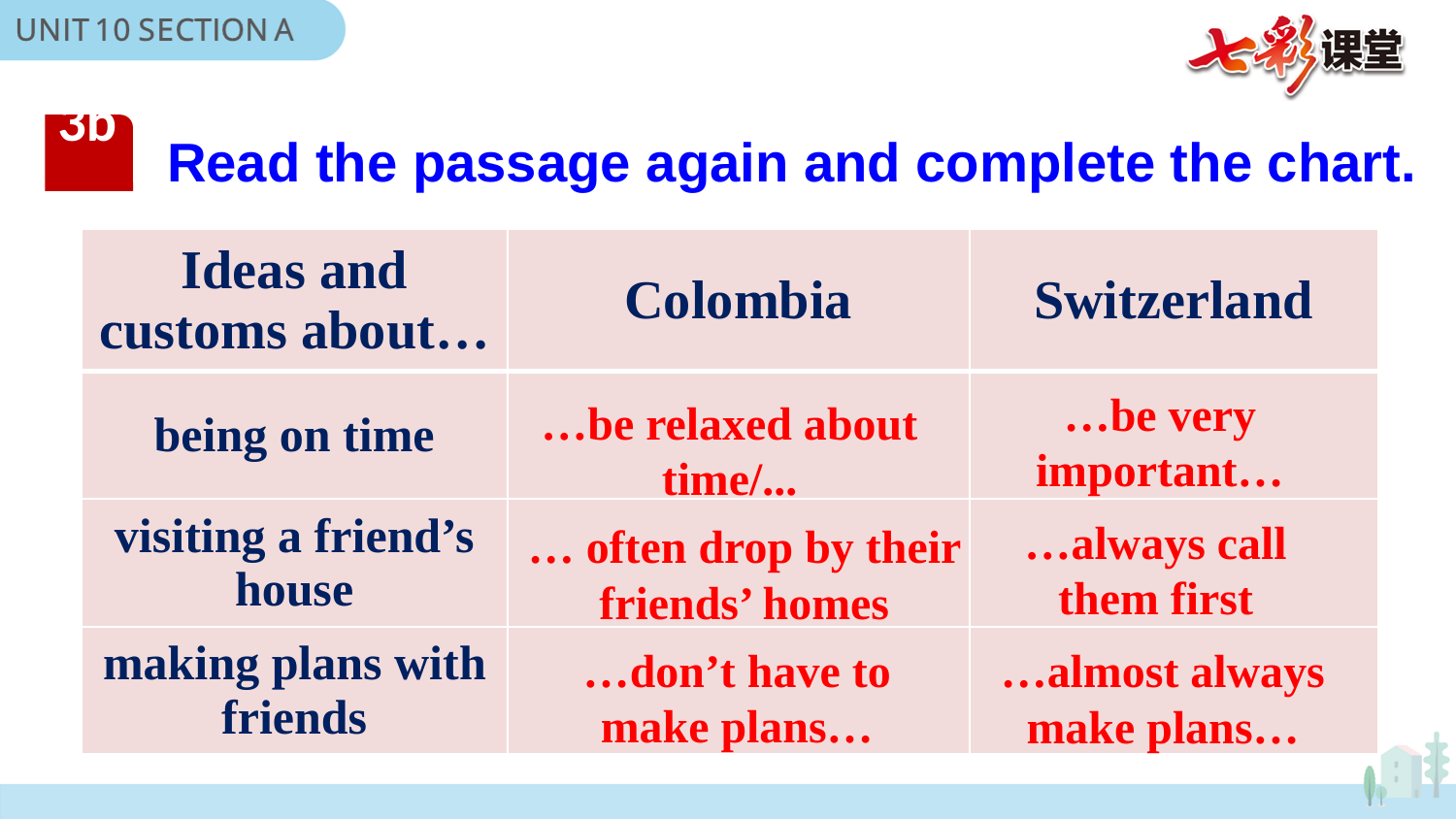

3b
Read the passage again and complete the chart.
| Ideas and customs about… | Colombia | Switzerland |
| --- | --- | --- |
| being on time |  |  |
| visiting a friend’s house |  |  |
| making plans with friends |  |  |
…be very important…
…be relaxed about time/...
…always call them first
… often drop by their friends’ homes
…don’t have to make plans…
…almost always make plans…